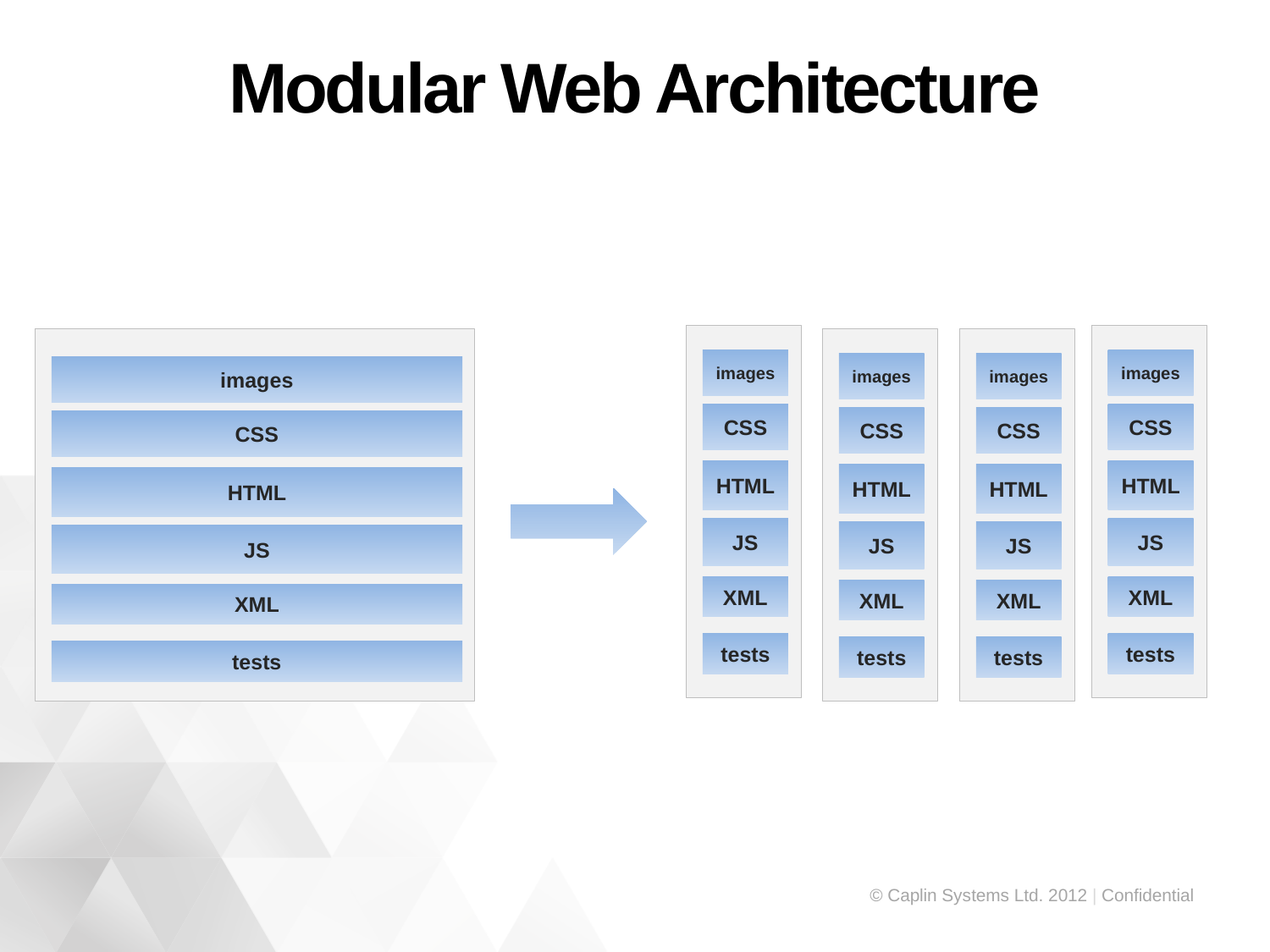

# Modular Web Architecture

images
CSS
HTML
JS
XML
tests

images
CSS
HTML
JS
XML
tests

images
CSS
HTML
JS
XML
tests

images
CSS
HTML
JS
XML
tests

images
CSS
HTML
JS
XML
tests